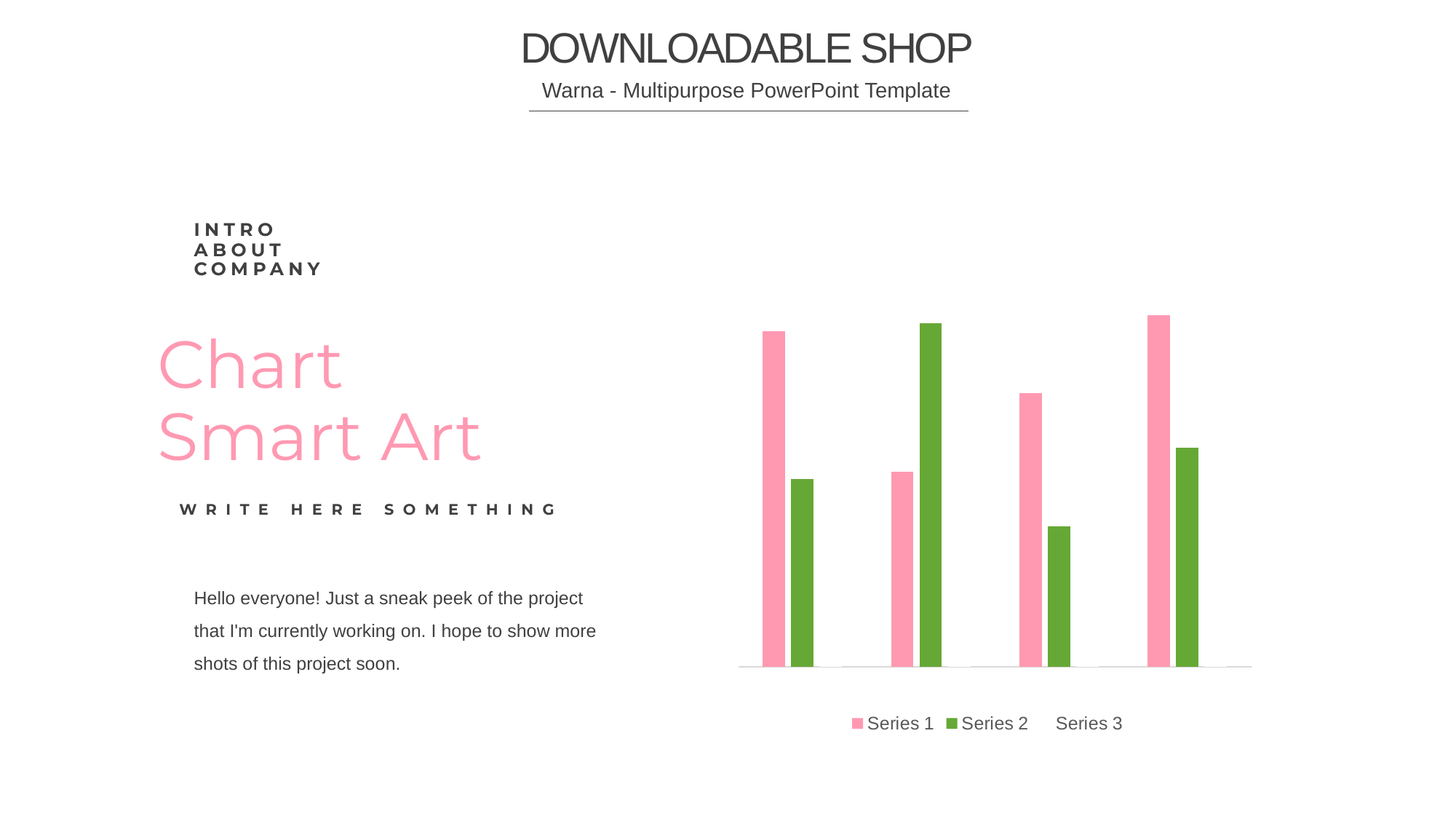

DOWNLOADABLE SHOP
Warna - Multipurpose PowerPoint Template

### Chart

| Category | Series 1 | Series 2 | Series 3 |
|---|---|---|---|
| Category 1 | 4.3 | 2.4 | 2.0 |
| Category 2 | 2.5 | 4.4 | 2.0 |
| Category 3 | 3.5 | 1.8 | 3.0 |
| Category 4 | 4.5 | 2.8 | 5.0 |
INTRO
ABOUT
COMPANY
Chart
Smart Art
WRITE HERE SOMETHING
Hello everyone! Just a sneak peek of the project that I'm currently working on. I hope to show more shots of this project soon.